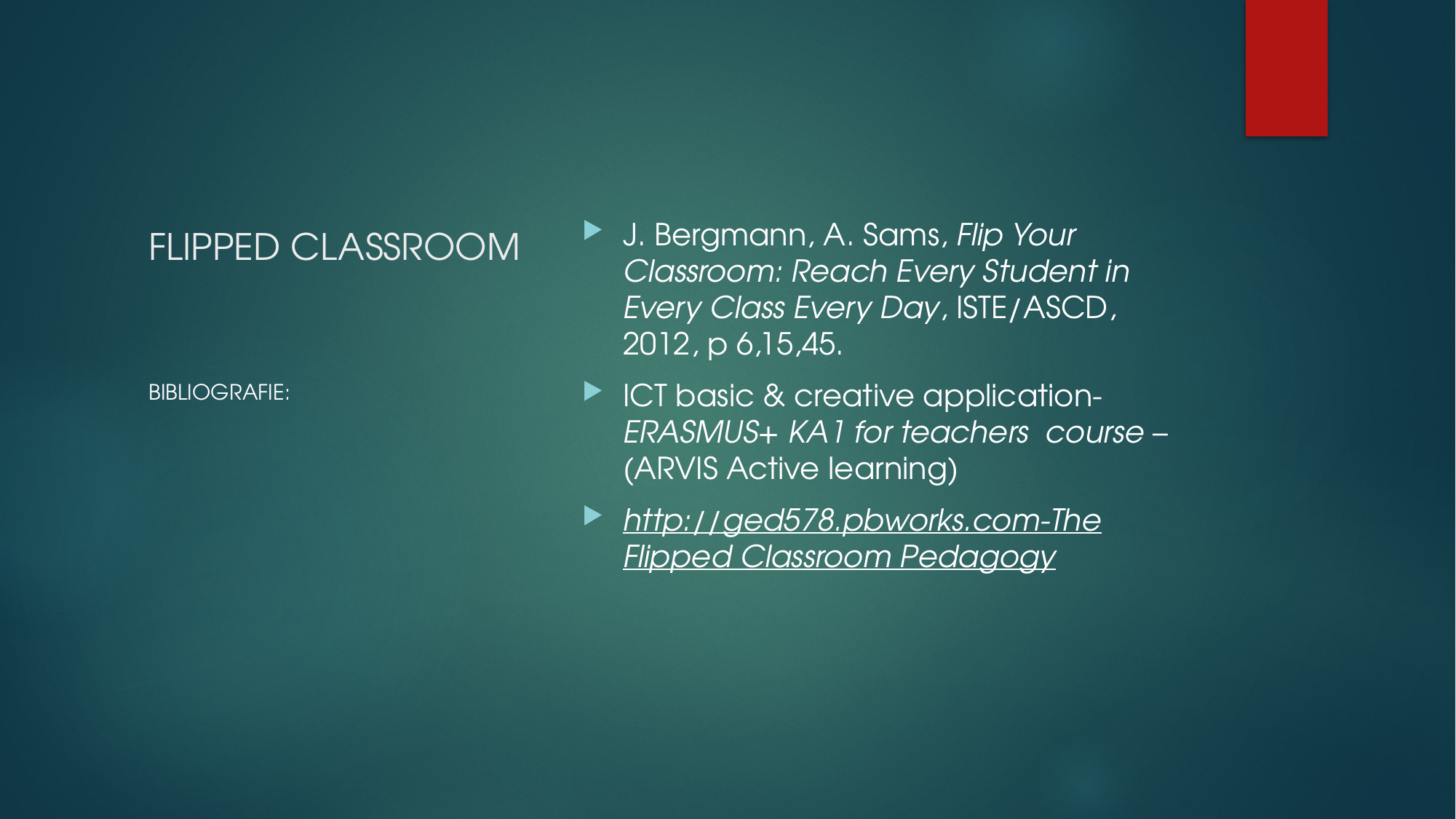

# FLIPPED CLASSROOM
J. Bergmann, A. Sams, Flip Your Classroom: Reach Every Student in Every Class Every Day, ISTE/ASCD, 2012, p 6,15,45.
ICT basic & creative application- ERASMUS+ KA1 for teachers  course –(ARVIS Active learning)
http://ged578.pbworks.com-The Flipped Classroom Pedagogy

BIBLIOGRAFIE: